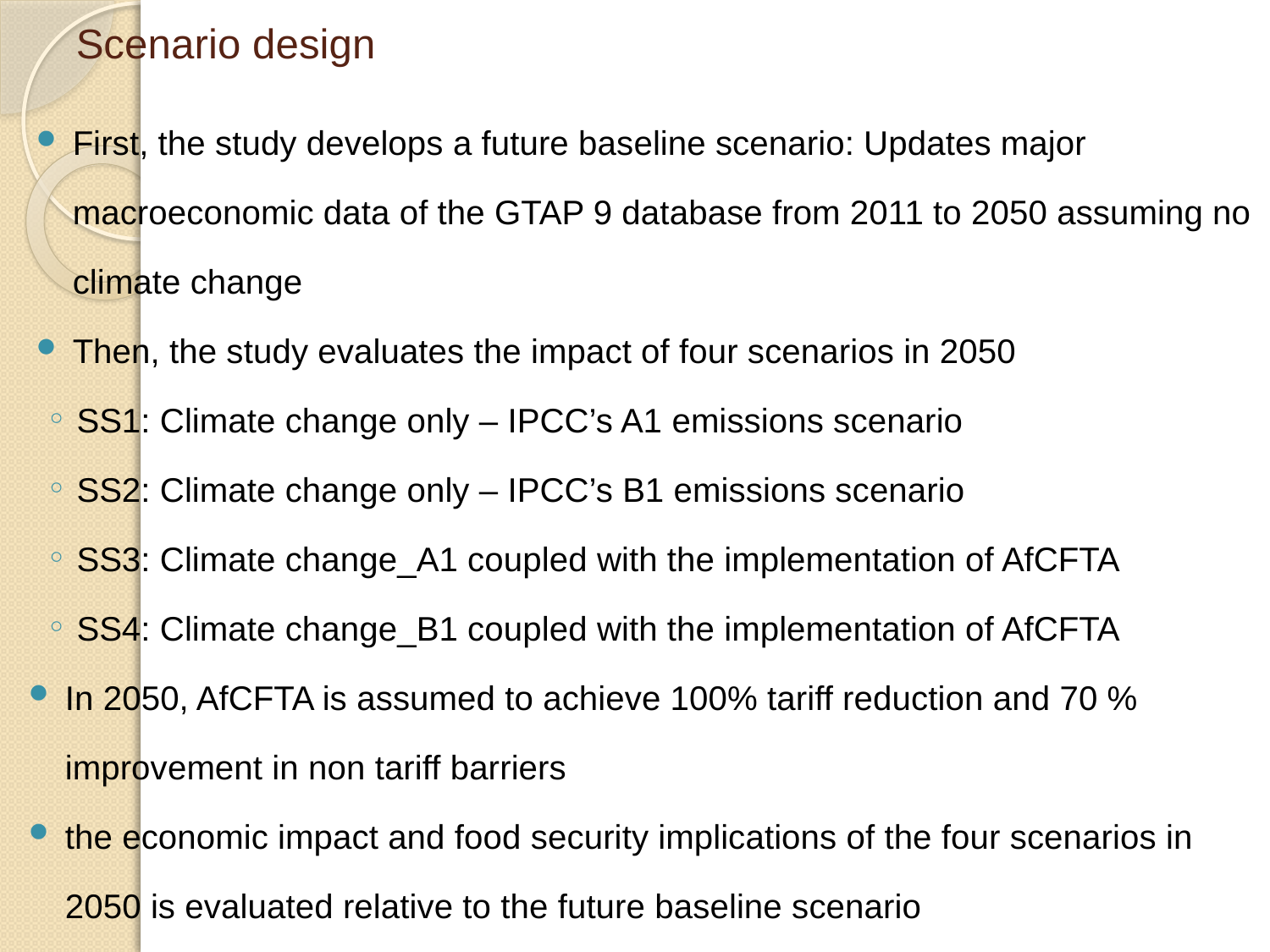

# Scenario design
First, the study develops a future baseline scenario: Updates major macroeconomic data of the GTAP 9 database from 2011 to 2050 assuming no climate change
Then, the study evaluates the impact of four scenarios in 2050
SS1: Climate change only – IPCC’s A1 emissions scenario
SS2: Climate change only – IPCC’s B1 emissions scenario
SS3: Climate change_A1 coupled with the implementation of AfCFTA
SS4: Climate change_B1 coupled with the implementation of AfCFTA
In 2050, AfCFTA is assumed to achieve 100% tariff reduction and 70 % improvement in non tariff barriers
the economic impact and food security implications of the four scenarios in 2050 is evaluated relative to the future baseline scenario